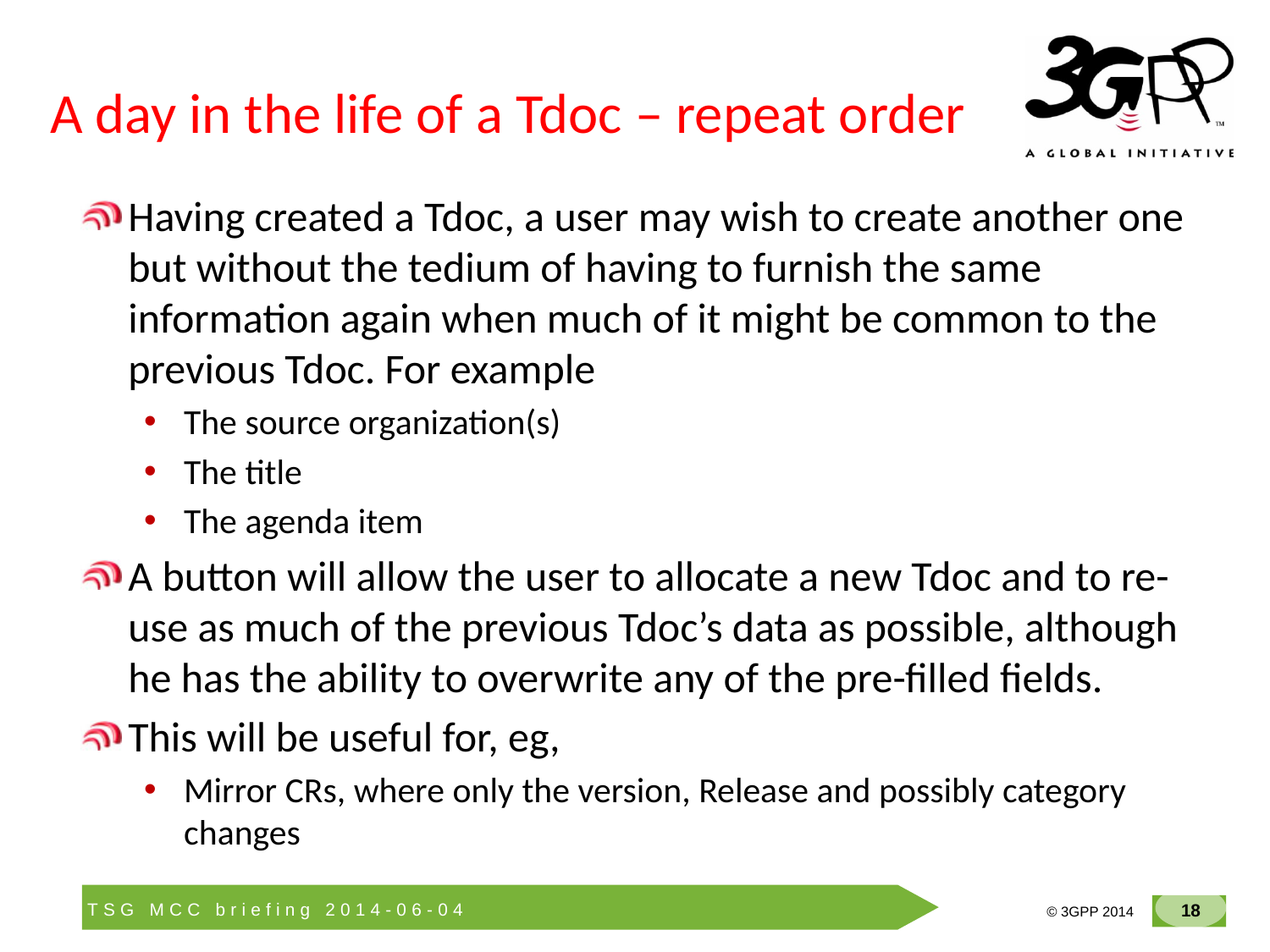

# A day in the life of a Tdoc – repeat order
Having created a Tdoc, a user may wish to create another one but without the tedium of having to furnish the same information again when much of it might be common to the previous Tdoc. For example
The source organization(s)
The title
The agenda item
A button will allow the user to allocate a new Tdoc and to re-use as much of the previous Tdoc’s data as possible, although he has the ability to overwrite any of the pre-filled fields.
This will be useful for, eg,
Mirror CRs, where only the version, Release and possibly category changes